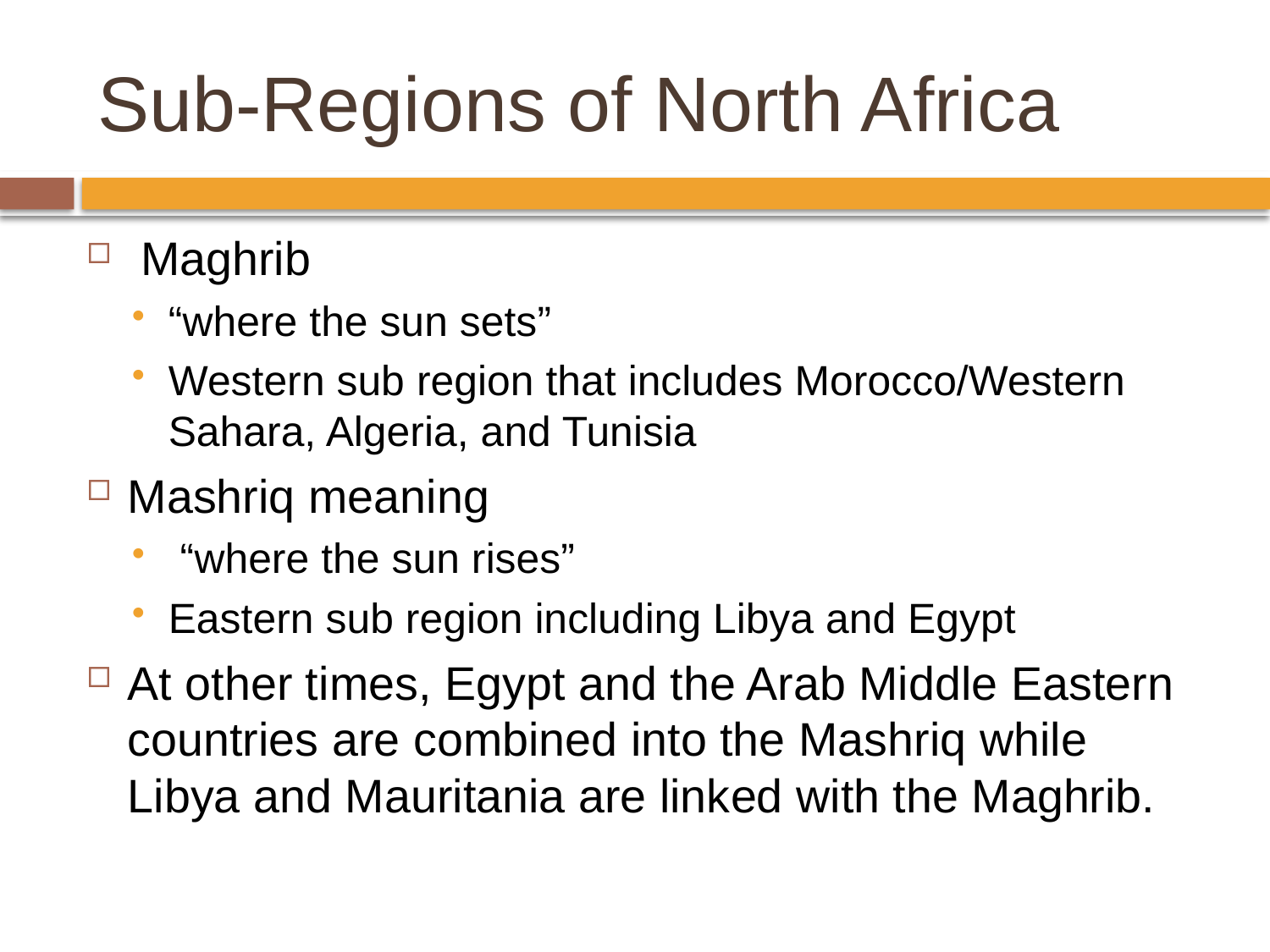

# Sub-Regions of North Africa
 Maghrib
“where the sun sets”
Western sub region that includes Morocco/Western Sahara, Algeria, and Tunisia
Mashriq meaning
 “where the sun rises”
Eastern sub region including Libya and Egypt
At other times, Egypt and the Arab Middle Eastern countries are combined into the Mashriq while Libya and Mauritania are linked with the Maghrib.